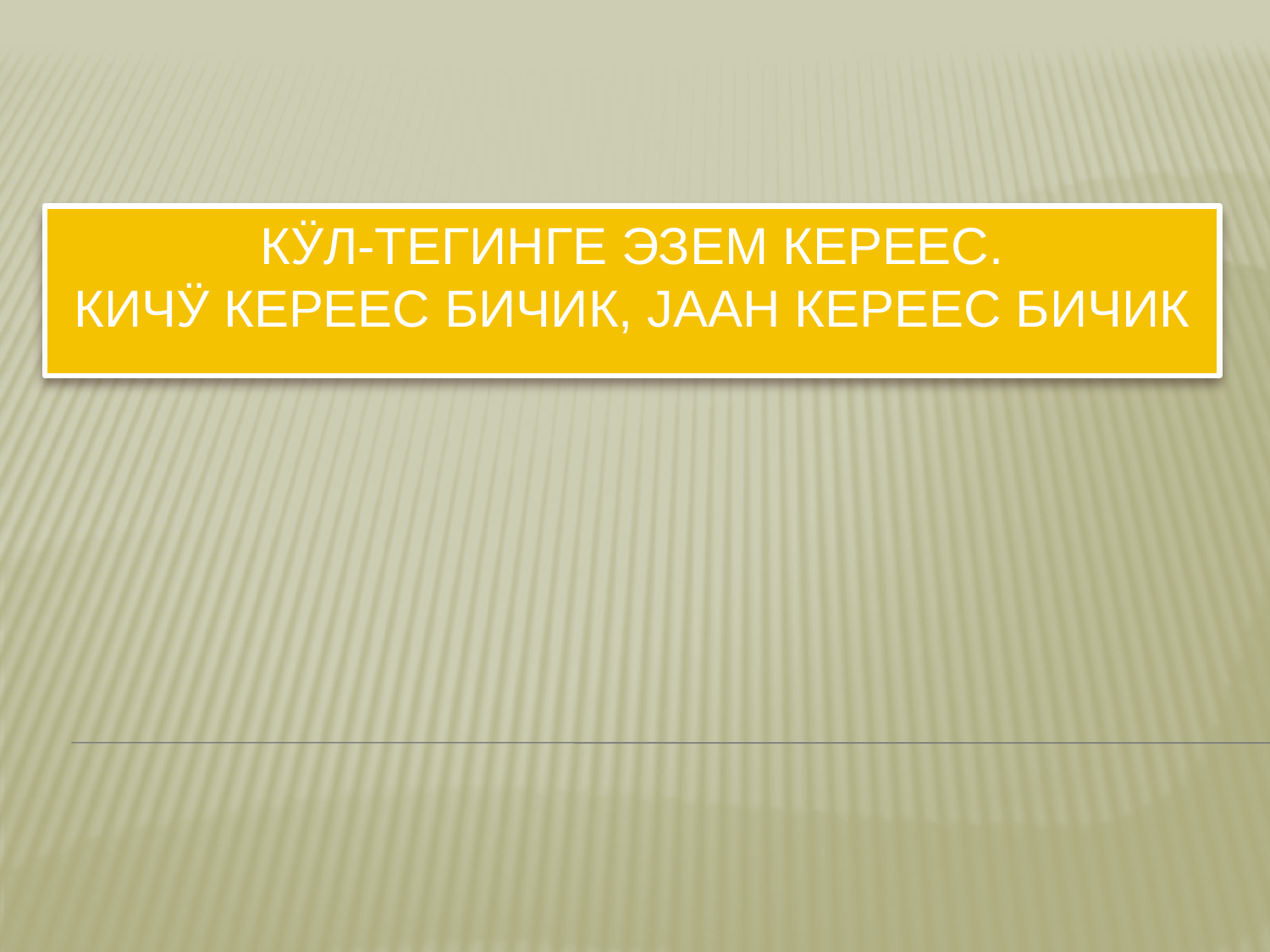

# Кӱл-Тегинге эзем кереес. Кичӱ кереес бичик, јаан кереес бичик